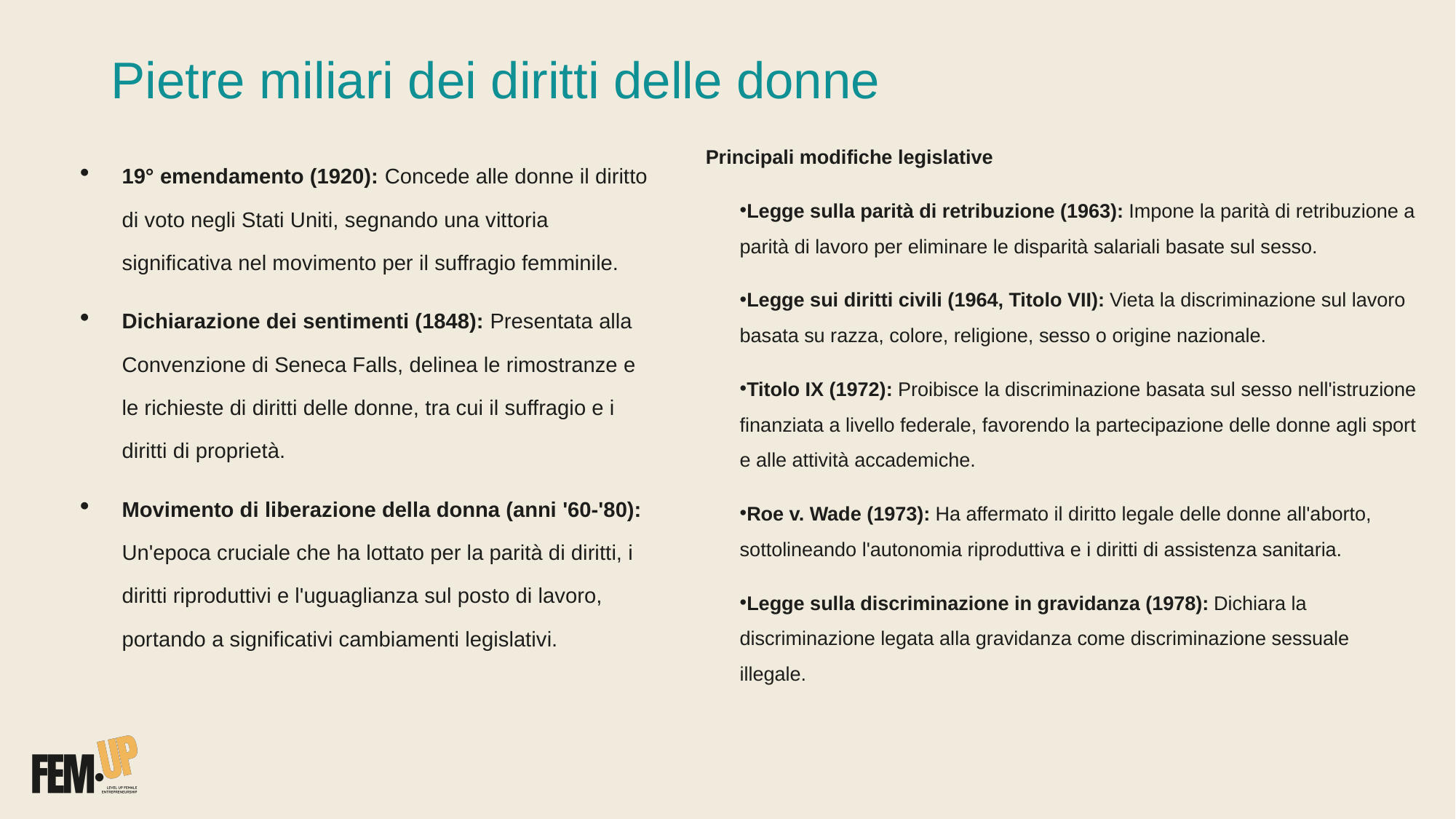

# Pietre miliari dei diritti delle donne
Principali modifiche legislative
Legge sulla parità di retribuzione (1963): Impone la parità di retribuzione a parità di lavoro per eliminare le disparità salariali basate sul sesso.
Legge sui diritti civili (1964, Titolo VII): Vieta la discriminazione sul lavoro basata su razza, colore, religione, sesso o origine nazionale.
Titolo IX (1972): Proibisce la discriminazione basata sul sesso nell'istruzione finanziata a livello federale, favorendo la partecipazione delle donne agli sport e alle attività accademiche.
Roe v. Wade (1973): Ha affermato il diritto legale delle donne all'aborto, sottolineando l'autonomia riproduttiva e i diritti di assistenza sanitaria.
Legge sulla discriminazione in gravidanza (1978): Dichiara la discriminazione legata alla gravidanza come discriminazione sessuale illegale.

19° emendamento (1920): Concede alle donne il diritto di voto negli Stati Uniti, segnando una vittoria significativa nel movimento per il suffragio femminile.
Dichiarazione dei sentimenti (1848): Presentata alla Convenzione di Seneca Falls, delinea le rimostranze e le richieste di diritti delle donne, tra cui il suffragio e i diritti di proprietà.
Movimento di liberazione della donna (anni '60-'80): Un'epoca cruciale che ha lottato per la parità di diritti, i diritti riproduttivi e l'uguaglianza sul posto di lavoro, portando a significativi cambiamenti legislativi.